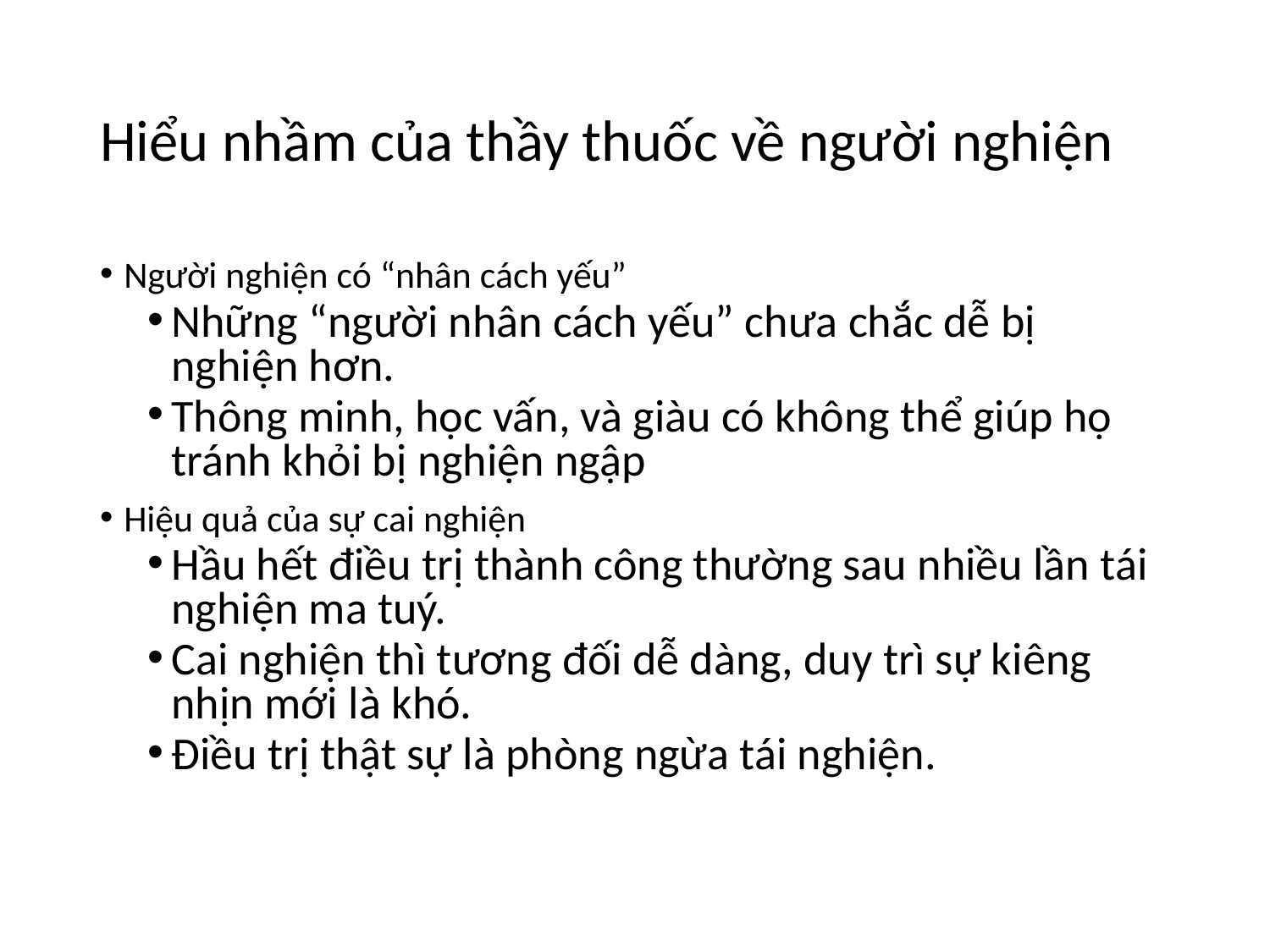

# Hiểu nhầm của thầy thuốc về người nghiện
Người nghiện có “nhân cách yếu”
Những “người nhân cách yếu” chưa chắc dễ bị nghiện hơn.
Thông minh, học vấn, và giàu có không thể giúp họ tránh khỏi bị nghiện ngập
Hiệu quả của sự cai nghiện
Hầu hết điều trị thành công thường sau nhiều lần tái nghiện ma tuý.
Cai nghiện thì tương đối dễ dàng, duy trì sự kiêng nhịn mới là khó.
Điều trị thật sự là phòng ngừa tái nghiện.